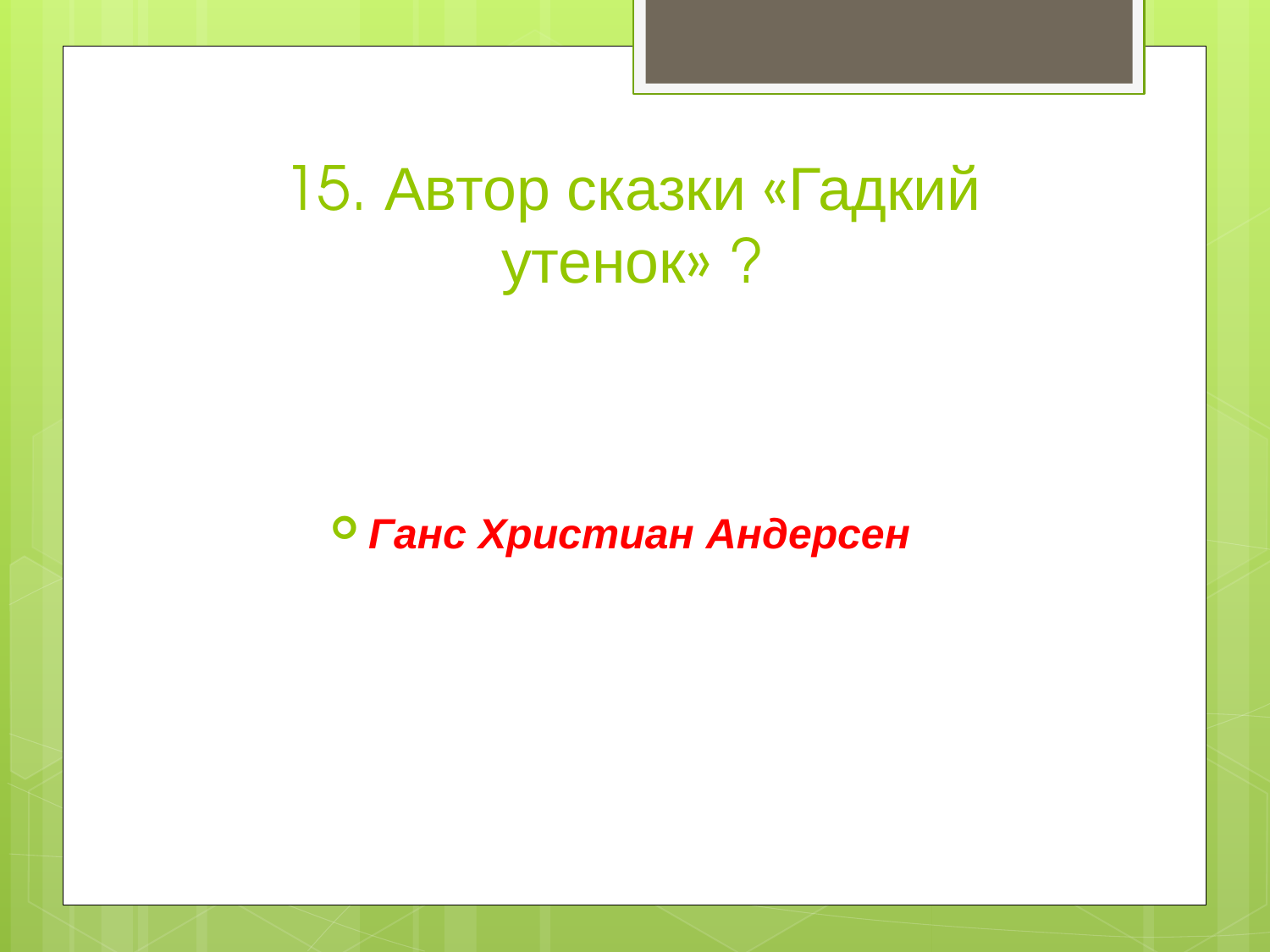

# 15. Автор сказки «Гадкий утенок» ?

Ганс Христиан Андерсен